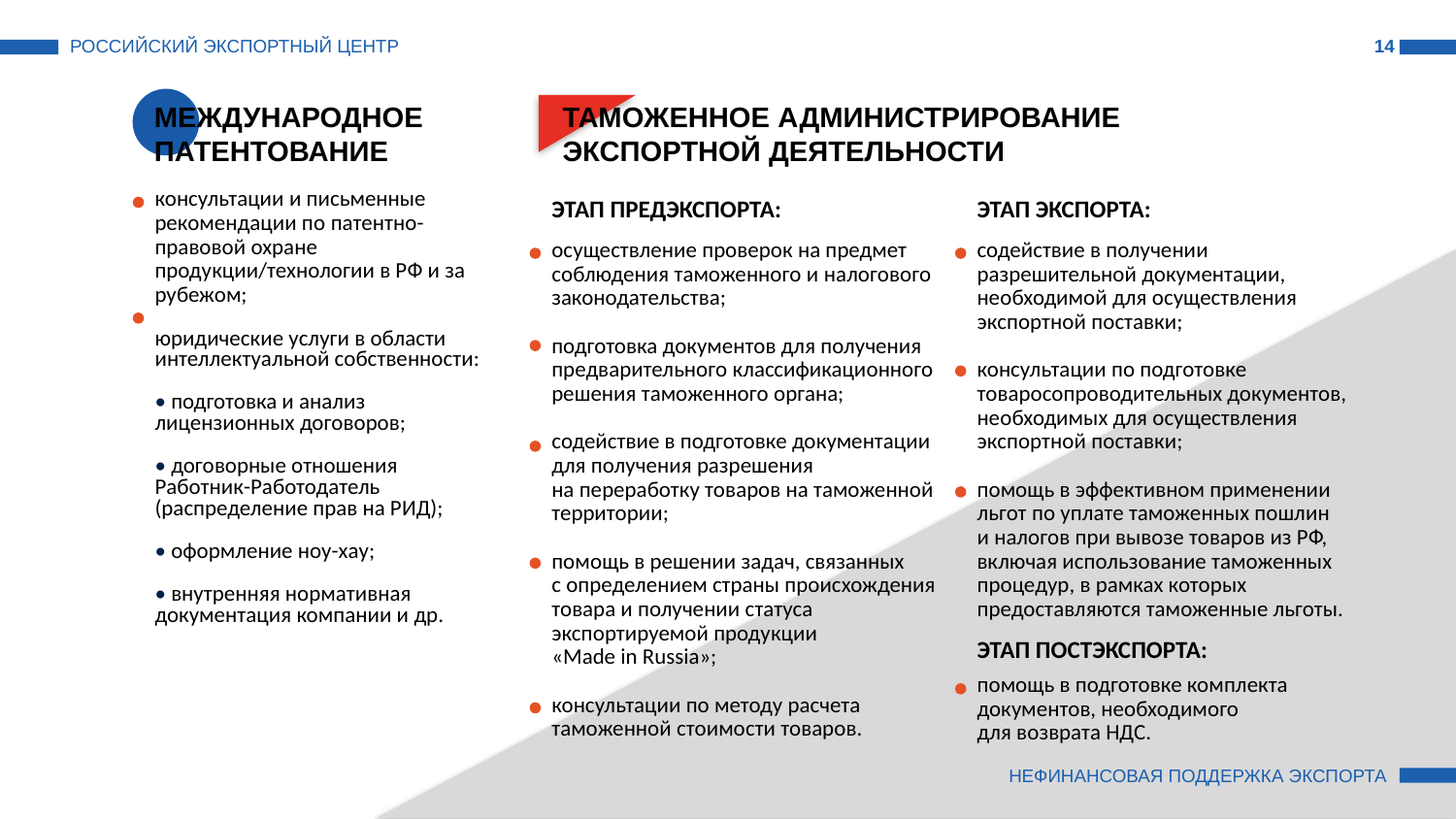

РОССИЙСКИЙ ЭКСПОРТНЫЙ ЦЕНТР
14

МЕЖДУНАРОДНОЕ
ПАТЕНТОВАНИЕ
ТАМОЖЕННОЕ АДМИНИСТРИРОВАНИЕ
ЭКСПОРТНОЙ ДЕЯТЕЛЬНОСТИ

консультации и письменные рекомендации по патентно-правовой охране продукции/технологии в РФ и за рубежом;

юридические услуги в области интеллектуальной собственности:

• подготовка и анализ лицензионных договоров;

• договорные отношения Работник-Работодатель             (распределение прав на РИД);

• оформление ноу-хау;

• внутренняя нормативная документация компании и др.
ЭТАП ПРЕДЭКСПОРТА:
ЭТАП ЭКСПОРТА:

осуществление проверок на предмет соблюдения таможенного и налогового законодательства;

подготовка документов для получения предварительного классификационного решения таможенного органа;

содействие в подготовке документации для получения разрешения на переработку товаров на таможенной территории;

помощь в решении задач, связанных
с определением страны происхождения товара и получении статуса экспортируемой продукции
«Made in Russia»;

консультации по методу расчета таможенной стоимости товаров.
содействие в получении разрешительной документации, необходимой для осуществления экспортной поставки;

консультации по подготовке товаросопроводительных документов, необходимых для осуществления экспортной поставки;

помощь в эффективном применении льгот по уплате таможенных пошлин
и налогов при вывозе товаров из РФ, включая использование таможенных процедур, в рамках которых предоставляются таможенные льготы.

ЭТАП ПОСТЭКСПОРТА:
помощь в подготовке комплекта документов, необходимого
для возврата НДС.

НЕФИНАНСОВАЯ ПОДДЕРЖКА ЭКСПОРТА